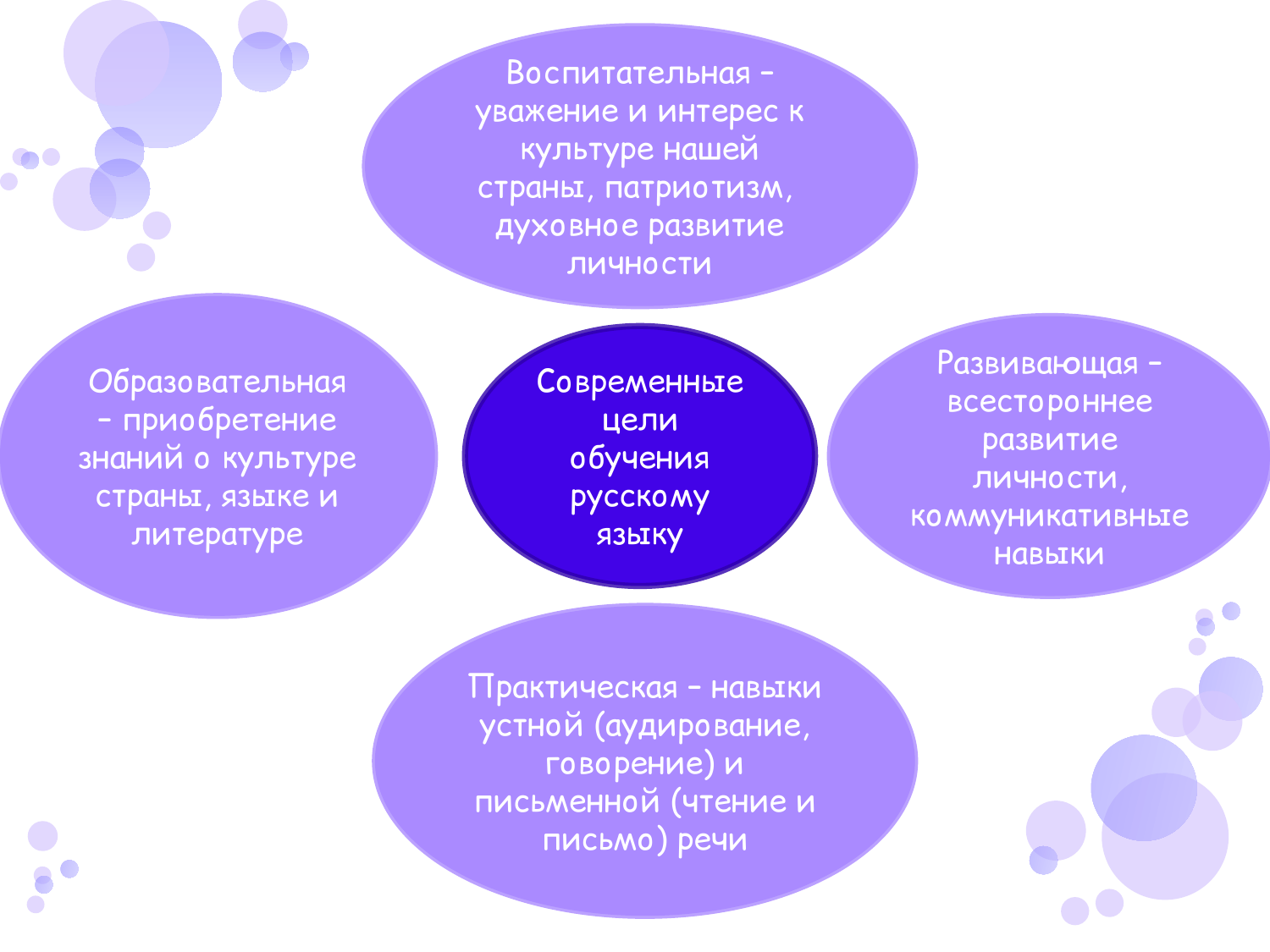

Воспитательная – уважение и интерес к культуре нашей страны, патриотизм,  духовное развитие личности
Образовательная – приобретение знаний о культуре страны, языке и литературе
Развивающая – всестороннее развитие личности, коммуникативные навыки
Современные цели обучения русскому языку
Практическая – навыки устной (аудирование, говорение) и письменной (чтение и письмо) речи